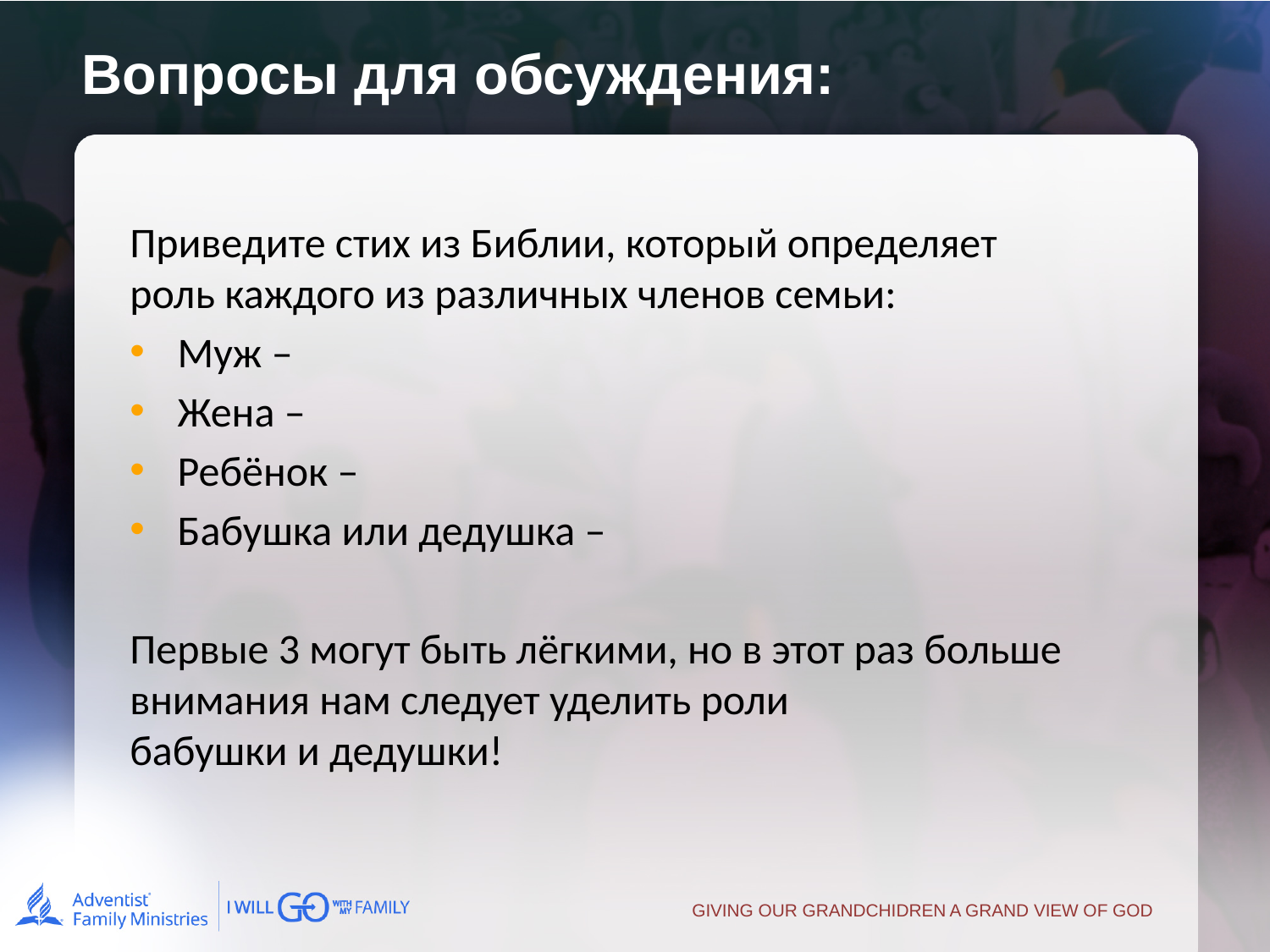

# Вопросы для обсуждения:
Приведите стих из Библии, который определяет роль каждого из различных членов семьи:
Муж –
Жена –
Ребёнок –
Бабушка или дедушка –

Первые 3 могут быть лёгкими, но в этот раз больше внимания нам следует уделить роли
бабушки и дедушки!